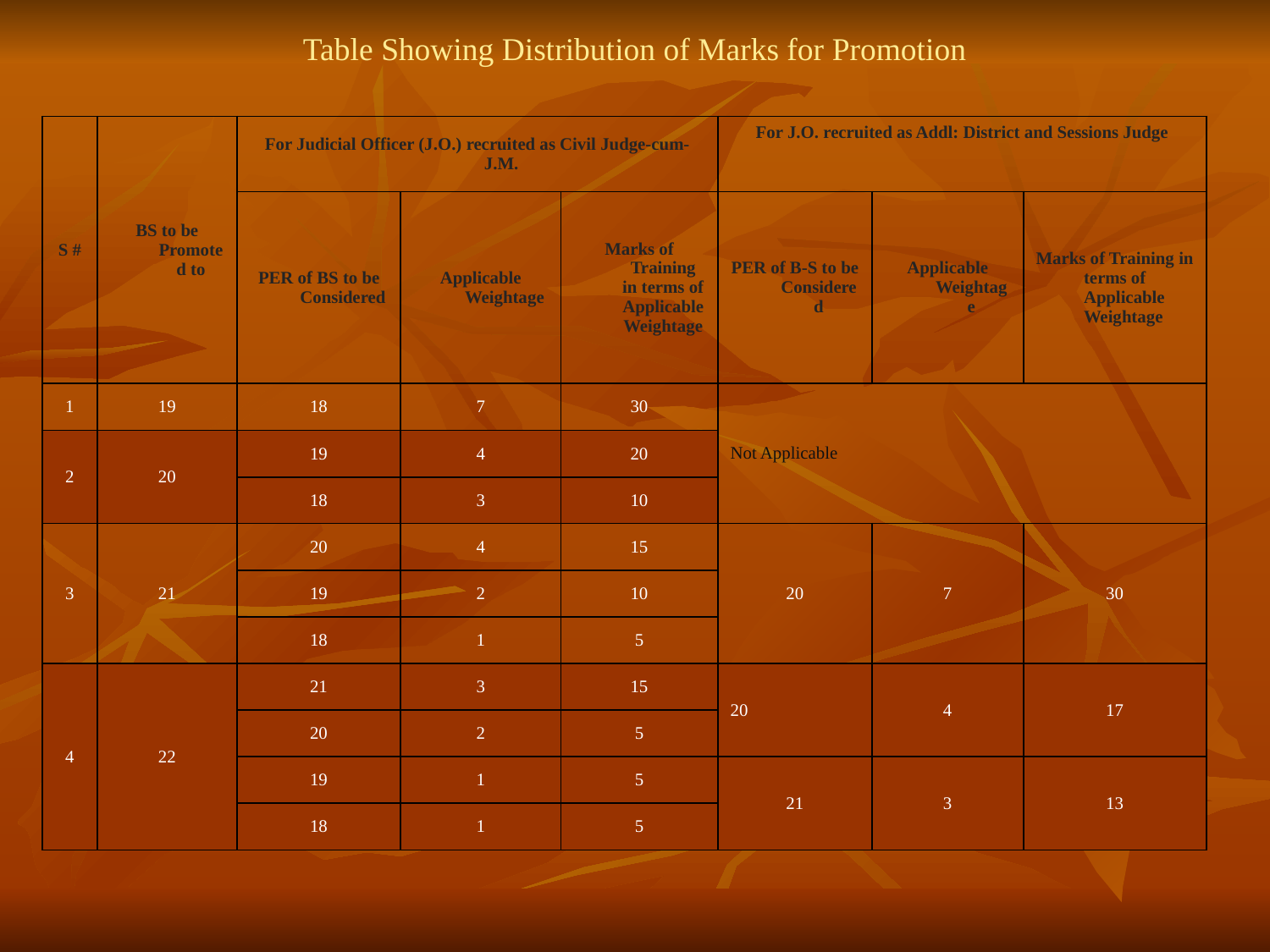

# Table Showing Distribution of Marks for Promotion
| S # | BS to be Promoted to | For Judicial Officer (J.O.) recruited as Civil Judge-cum-J.M. |  |  | For J.O. recruited as Addl: District and Sessions Judge |  |  |
| --- | --- | --- | --- | --- | --- | --- | --- |
|  |  | PER of BS to be Considered | Applicable Weightage | Marks of Training in terms of Applicable Weightage | PER of B-S to be Considered | Applicable Weightage | Marks of Training in terms of Applicable Weightage |
| 1 | 19 | 18 | 7 | 30 | Not Applicable |  |  |
| 2 | 20 | 19 | 4 | 20 |  |  |  |
|  |  | 18 | 3 | 10 |  |  |  |
| 3 | 21 | 20 | 4 | 15 | 20 | 7 | 30 |
|  |  | 19 | 2 | 10 |  |  |  |
|  |  | 18 | 1 | 5 |  |  |  |
| 4 | 22 | 21 | 3 | 15 | 20 | 4 | 17 |
|  |  | 20 | 2 | 5 |  |  |  |
|  |  | 19 | 1 | 5 | 21 | 3 | 13 |
|  |  | 18 | 1 | 5 |  |  |  |